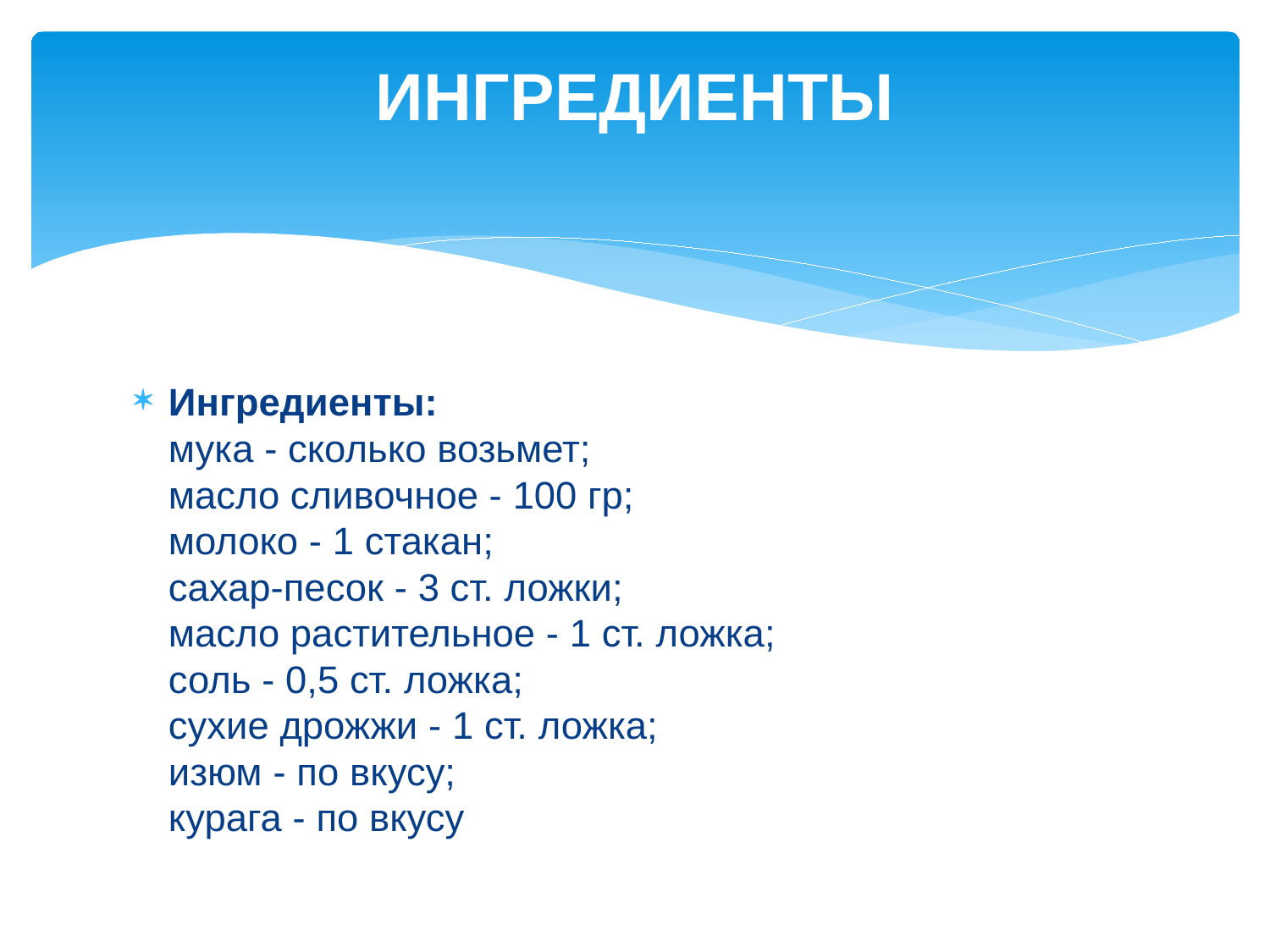

# ИНГРЕДИЕНТЫ
Ингредиенты: 
мука - сколько возьмет;
масло сливочное - 100 гр;
молоко - 1 стакан;
сахар-песок - 3 ст. ложки;
масло растительное - 1 ст. ложка;
соль - 0,5 ст. ложка;
сухие дрожжи - 1 ст. ложка;
изюм - по вкусу;
курага - по вкусу